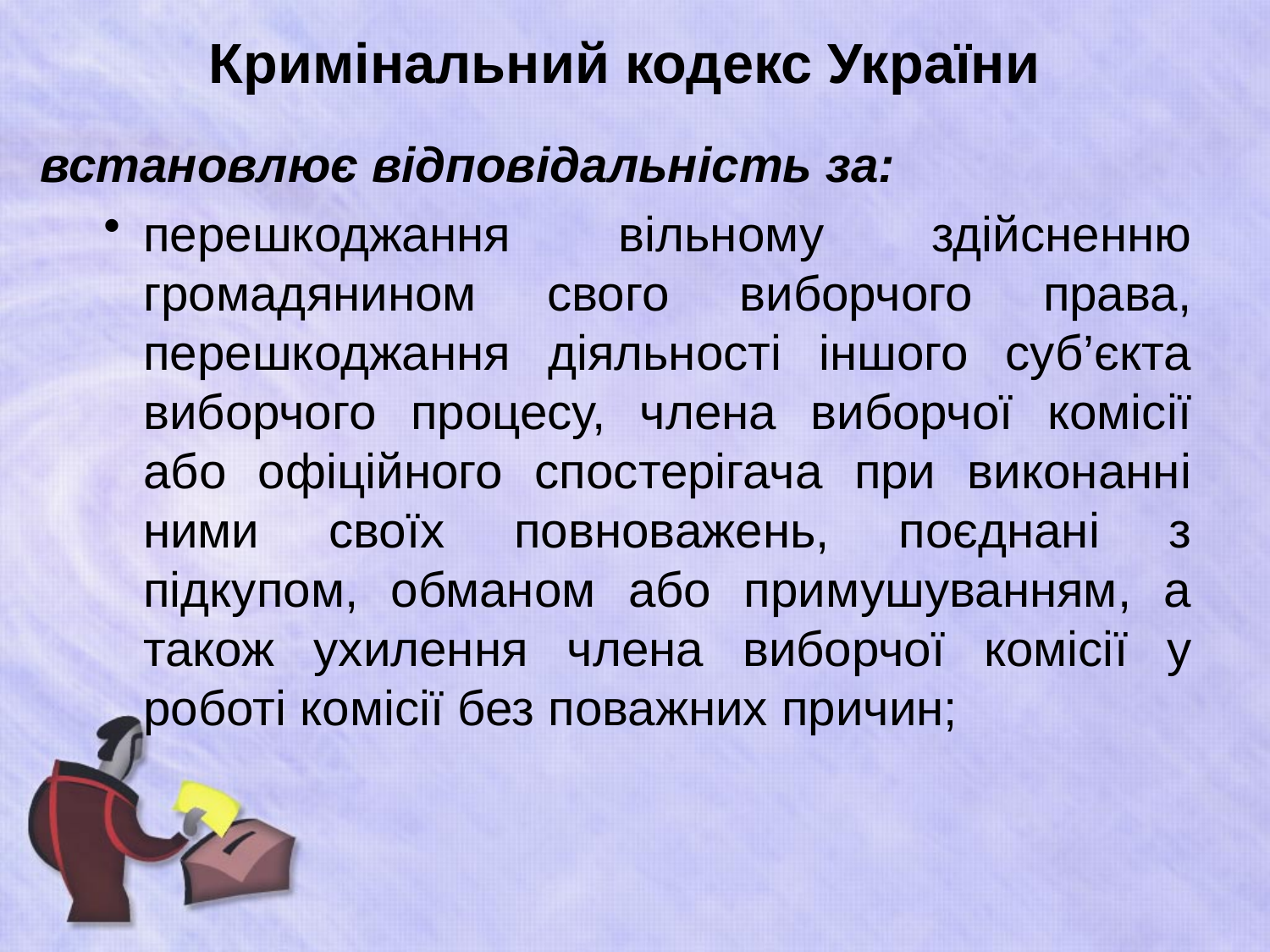

# Кримінальний кодекс України
встановлює відповідальність за:
перешкоджання вільному здійсненню громадянином свого виборчого права, перешкоджання діяльності іншого суб’єкта виборчого процесу, члена виборчої комісії або офіційного спостерігача при виконанні ними своїх повноважень, поєднані з підкупом, обманом або примушуванням, а також ухилення члена виборчої комісії у роботі комісії без поважних причин;